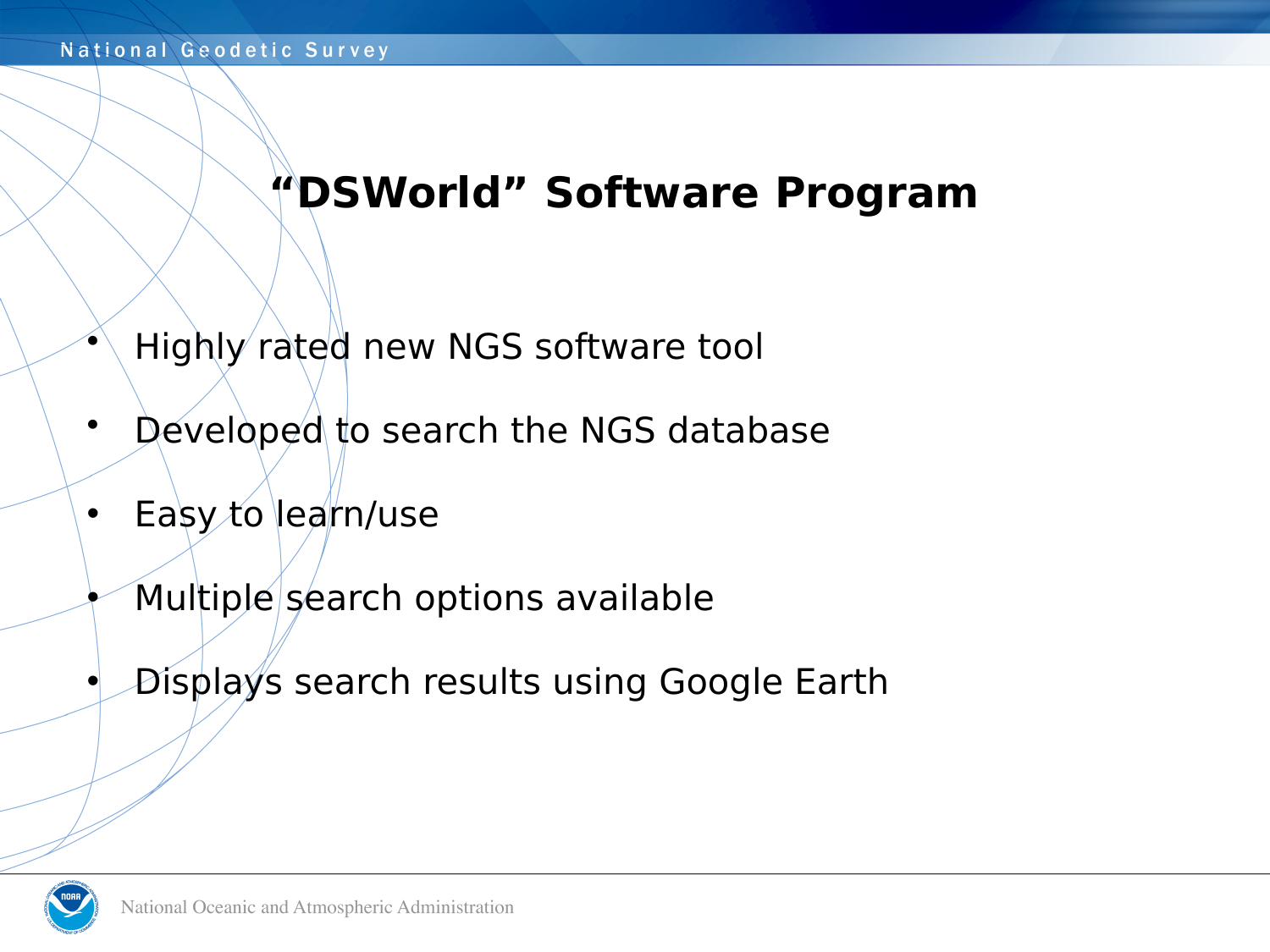

# “DSWorld” Software Program
Highly rated new NGS software tool

Developed to search the NGS database

Easy to learn/use

Multiple search options available

Displays search results using Google Earth